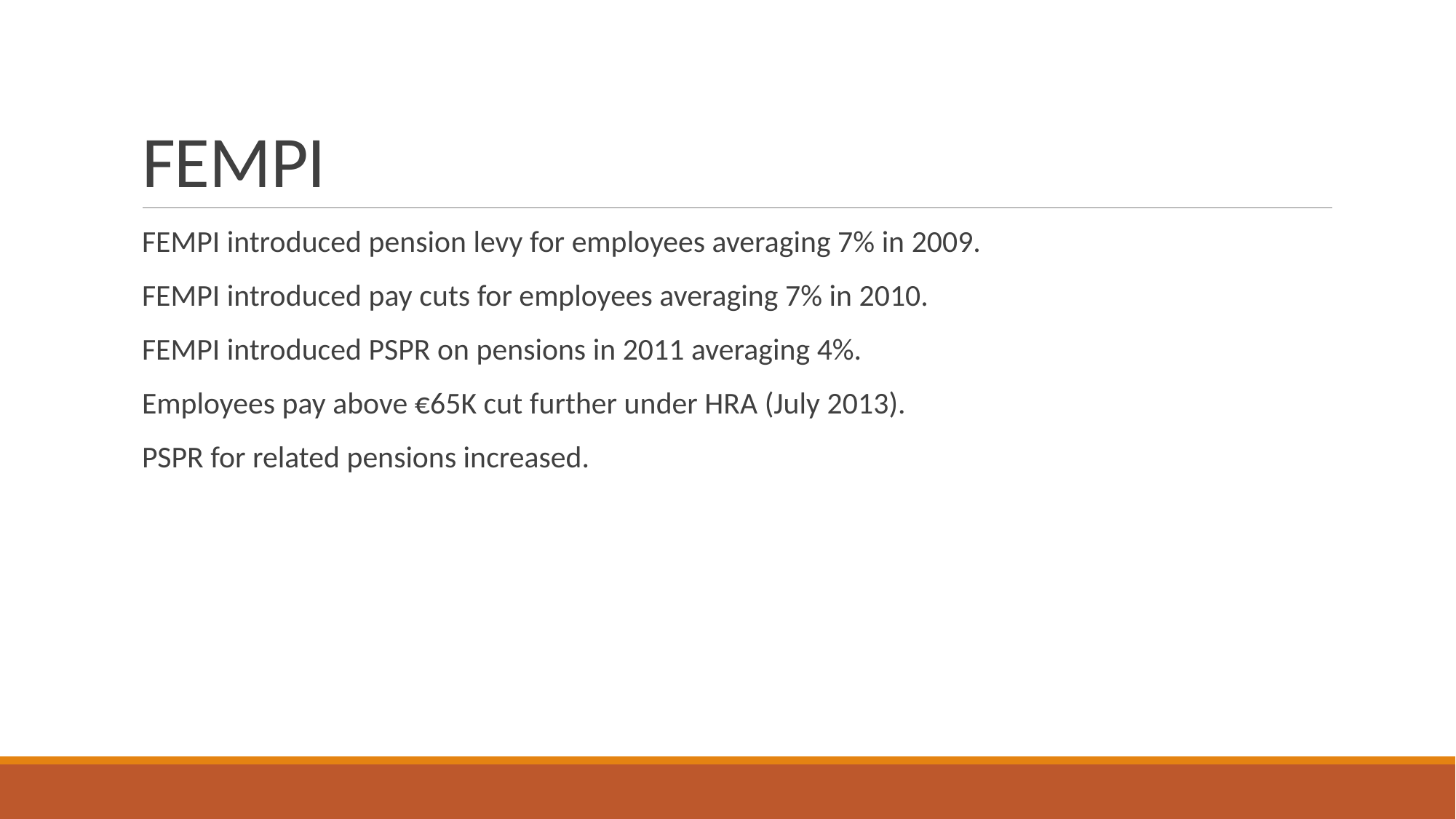

# FEMPI
FEMPI introduced pension levy for employees averaging 7% in 2009.
FEMPI introduced pay cuts for employees averaging 7% in 2010.
FEMPI introduced PSPR on pensions in 2011 averaging 4%.
Employees pay above €65K cut further under HRA (July 2013).
PSPR for related pensions increased.